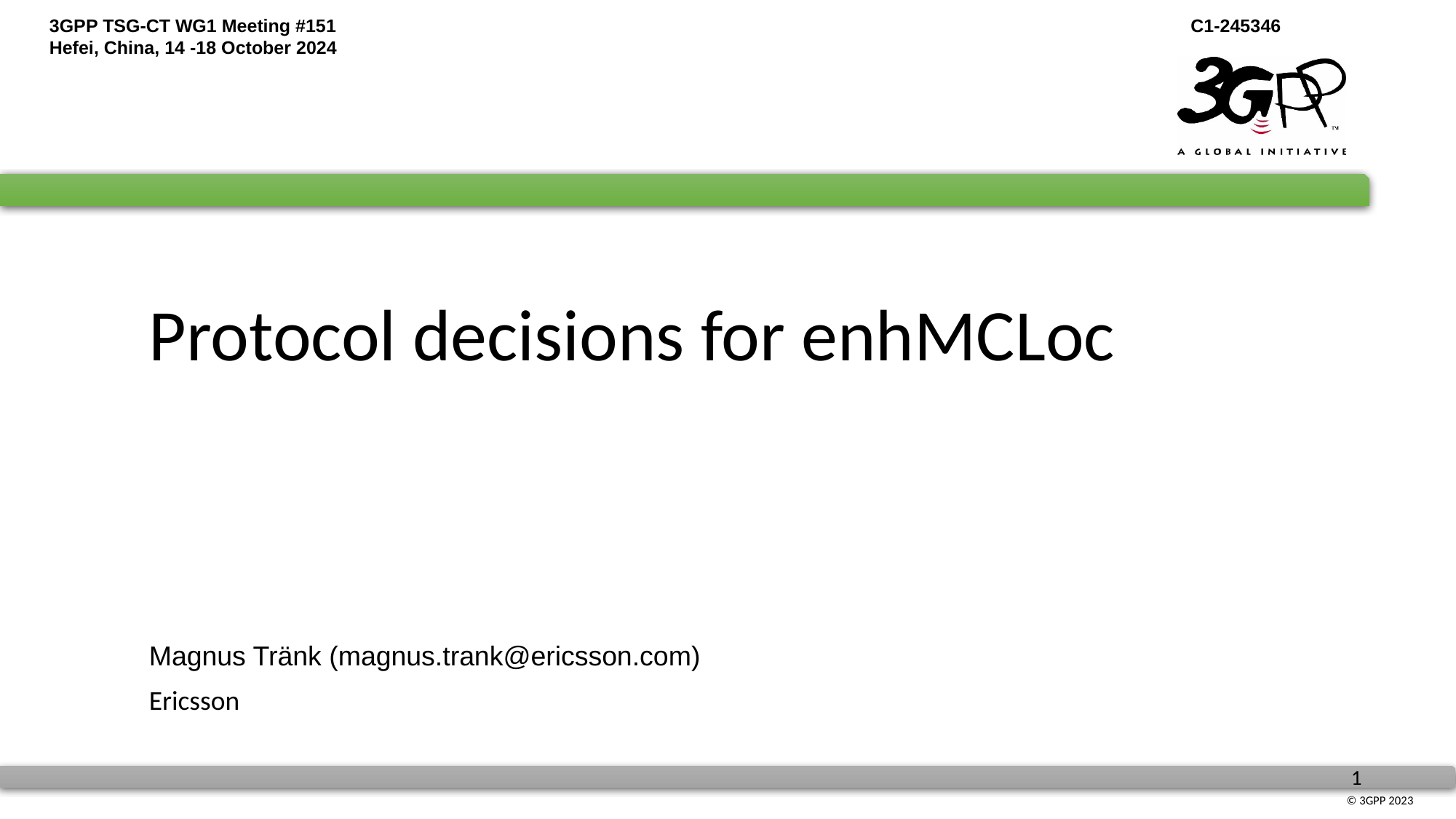

# Protocol decisions for enhMCLoc
Magnus Tränk (magnus.trank@ericsson.com)
Ericsson